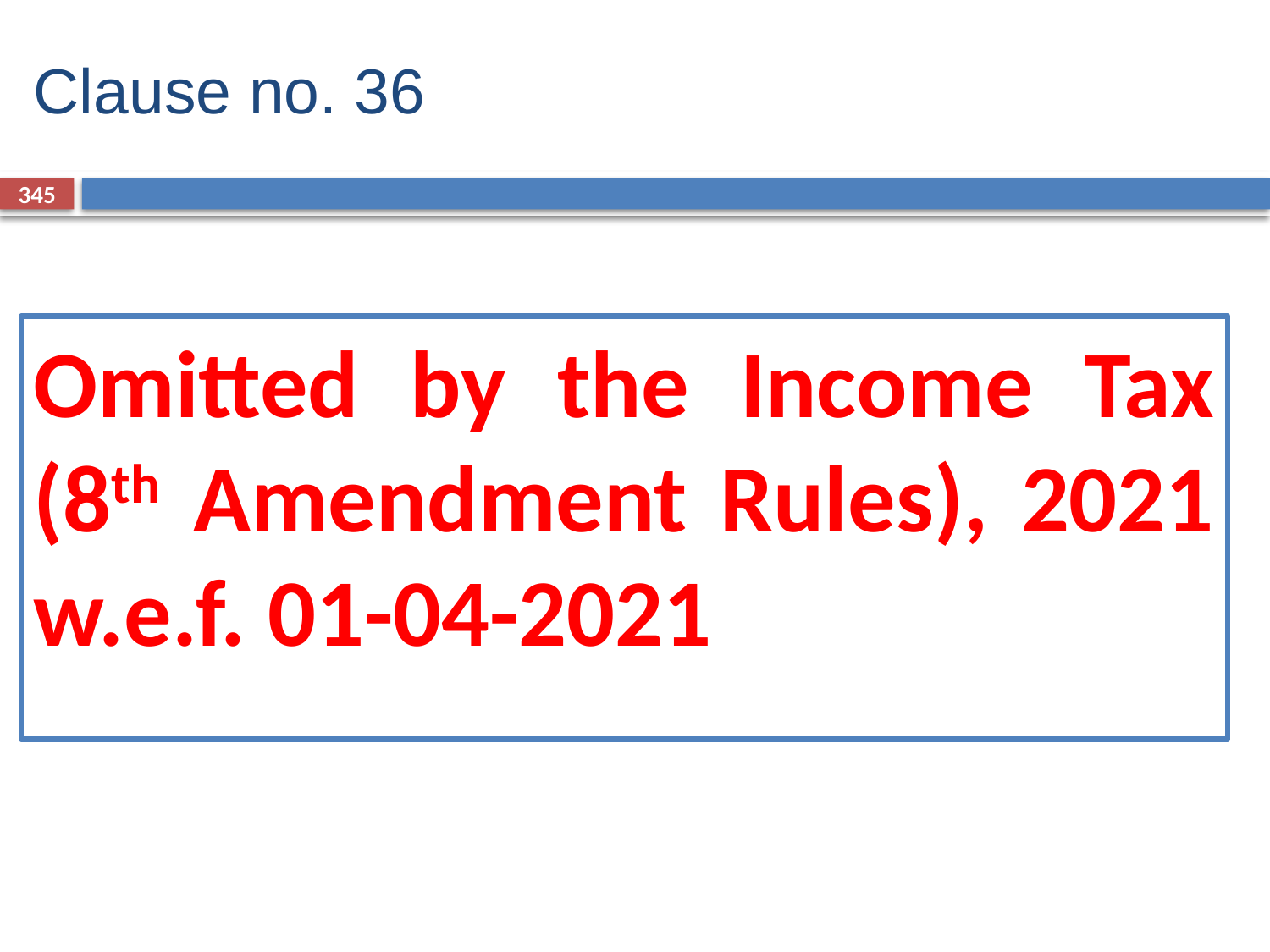

# Clause no. 36
345
Omitted by the Income Tax (8th Amendment Rules), 2021 w.e.f. 01-04-2021